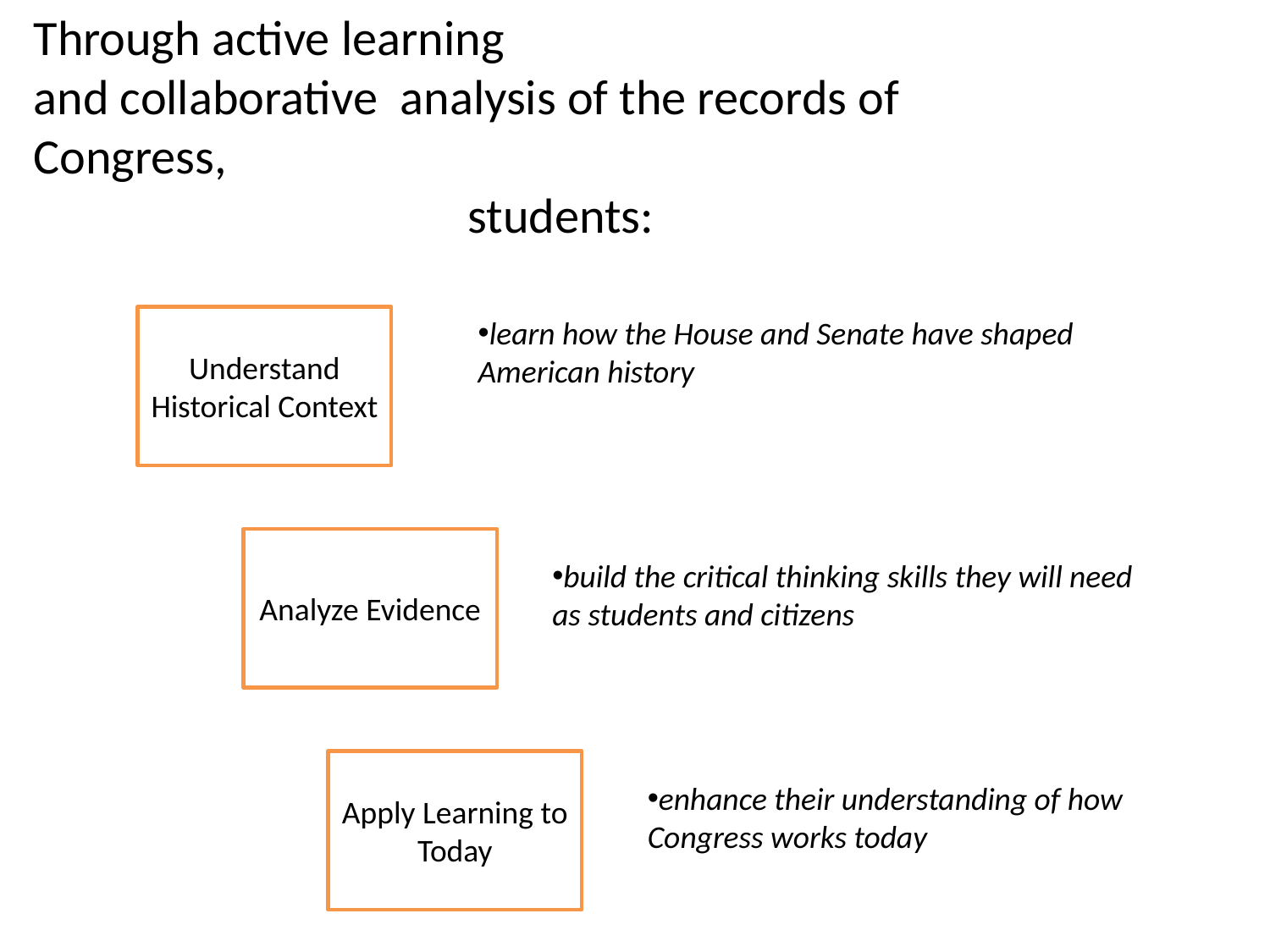

Through active learning
and collaborative  analysis of the records of Congress,
students:
Understand Historical Context
learn how the House and Senate have shaped American history
Analyze Evidence
build the critical thinking skills they will need as students and citizens
Apply Learning to Today
enhance their understanding of how Congress works today